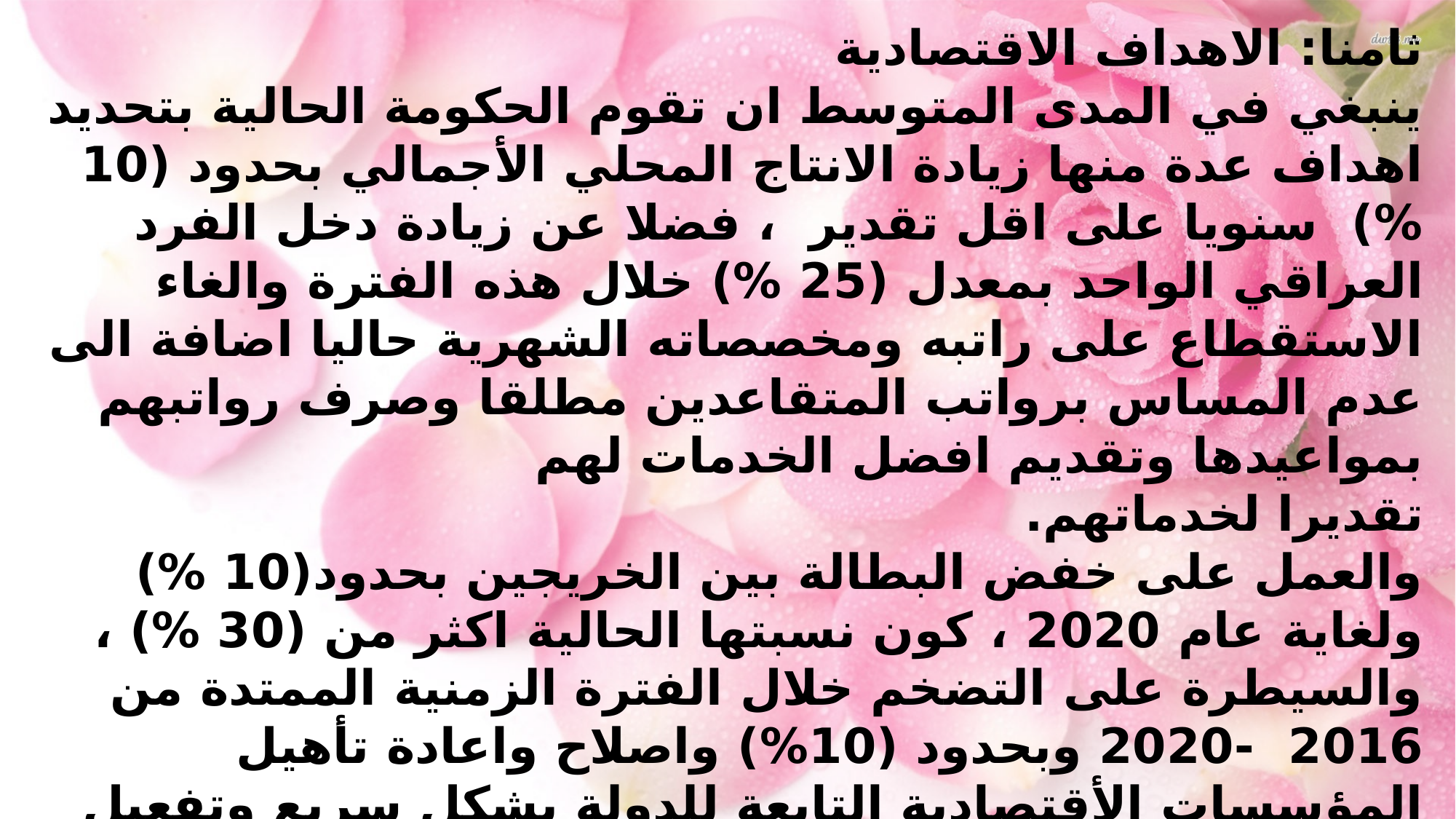

ثامنا: الاهداف الاقتصادية
ينبغي في المدى المتوسط ان تقوم الحكومة الحالية بتحديد اهداف عدة منها زيادة الانتاج المحلي الأجمالي بحدود (10 %)  سنويا على اقل تقدير  ، فضلا عن زيادة دخل الفرد العراقي الواحد بمعدل (25 %) خلال هذه الفترة والغاء الاستقطاع على راتبه ومخصصاته الشهرية حاليا اضافة الى عدم المساس برواتب المتقاعدين مطلقا وصرف رواتبهم بمواعيدها وتقديم افضل الخدمات لهم 
تقديرا لخدماتهم.
والعمل على خفض البطالة بين الخريجين بحدود(10 %) ولغاية عام 2020 ، كون نسبتها الحالية اكثر من (30 %) ، والسيطرة على التضخم خلال الفترة الزمنية الممتدة من 2016  -2020 وبحدود (10%) واصلاح واعادة تأهيل المؤسسات الأقتصادية التابعة للدولة بشكل سريع وتفعيل دور اللجنة الأقتصادية لتحقيق التوازن بين المناطق المختلفة في العراق .